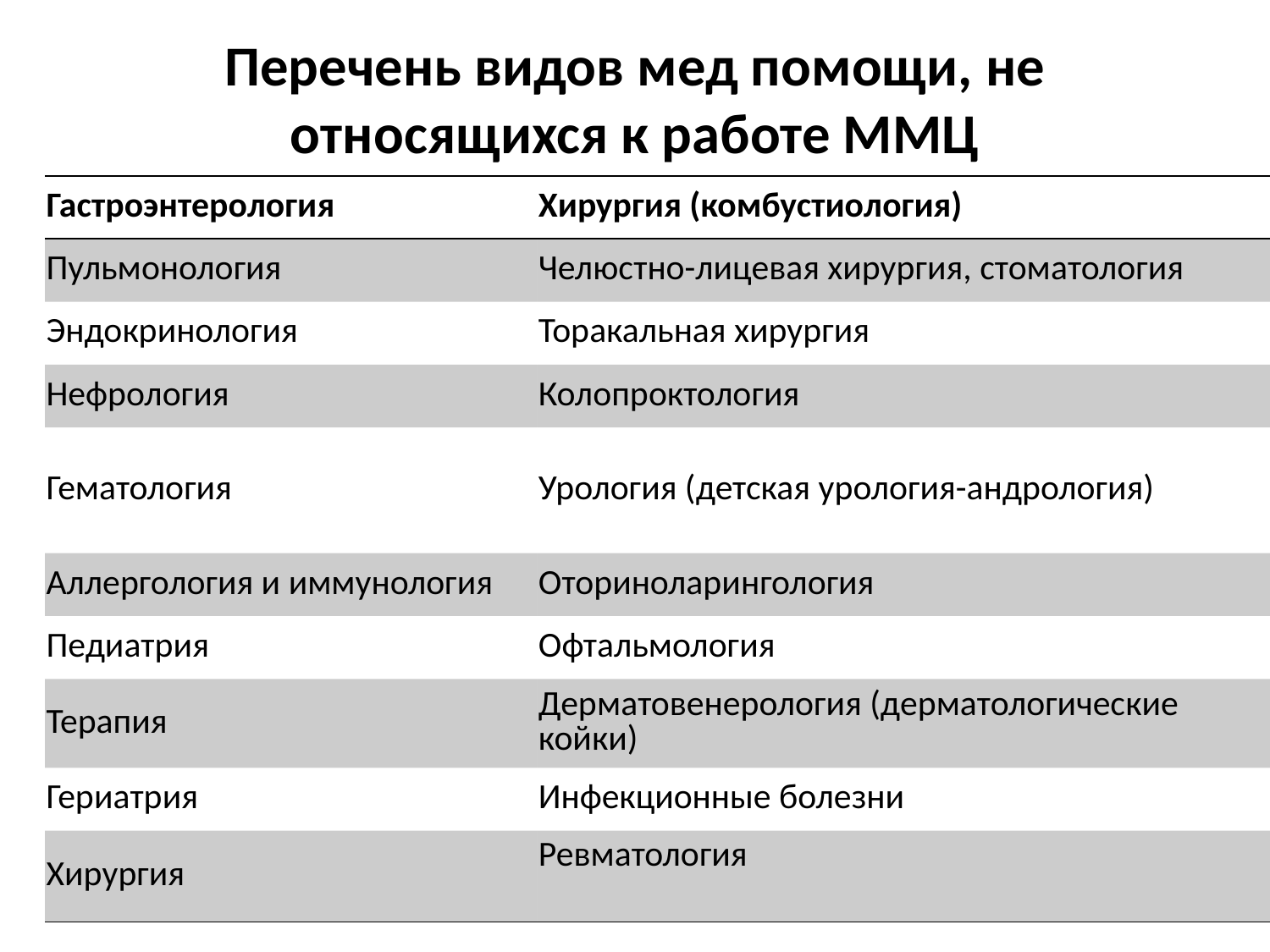

# Перечень видов мед помощи, не относящихся к работе ММЦ
| Гастроэнтерология | Хирургия (комбустиология) |
| --- | --- |
| Пульмонология | Челюстно-лицевая хирургия, стоматология |
| Эндокринология | Торакальная хирургия |
| Нефрология | Колопроктология |
| Гематология | Урология (детская урология-андрология) |
| Аллергология и иммунология | Оториноларингология |
| Педиатрия | Офтальмология |
| Терапия | Дерматовенерология (дерматологические койки) |
| Гериатрия | Инфекционные болезни |
| Хирургия | Ревматология |